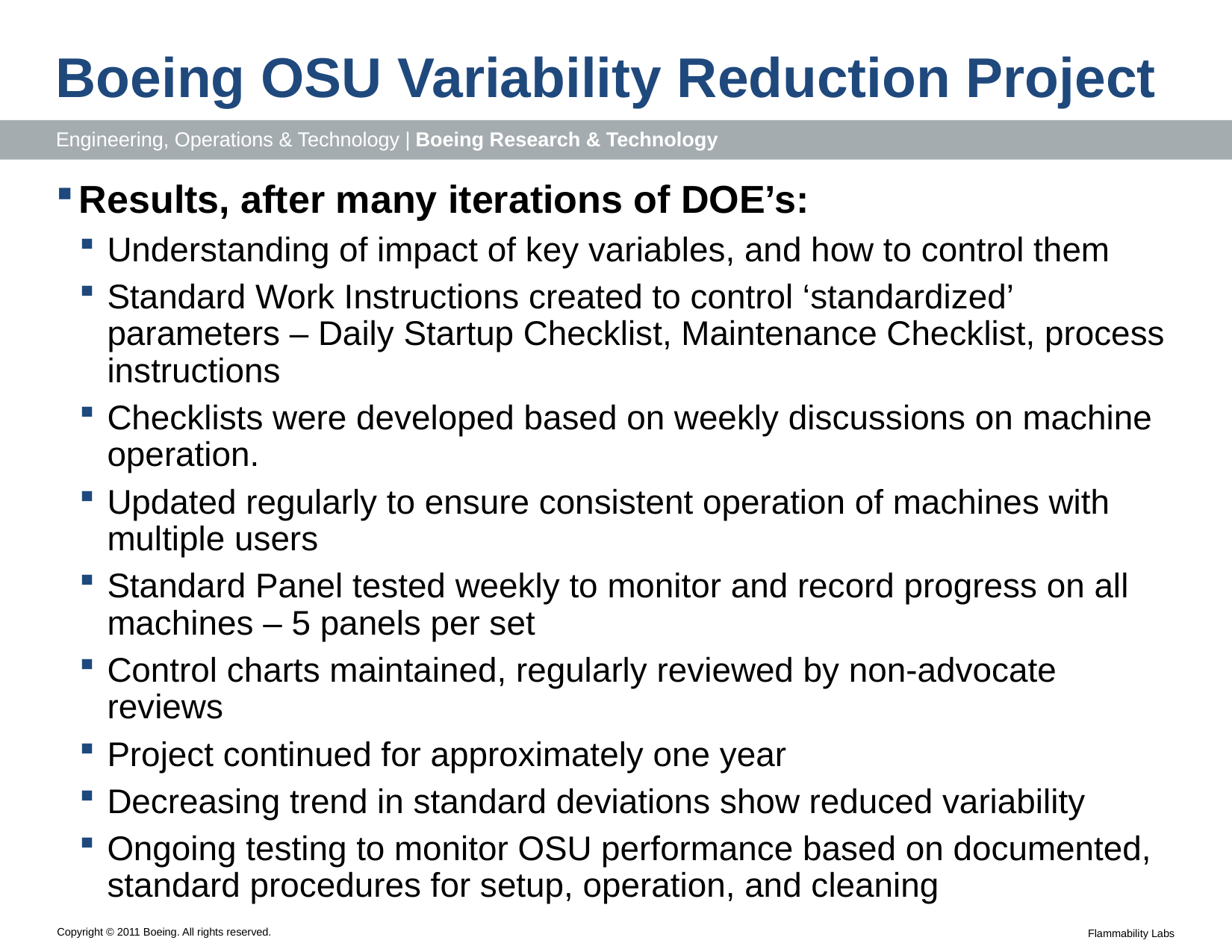

# Boeing OSU Variability Reduction Project
Results, after many iterations of DOE’s:
Understanding of impact of key variables, and how to control them
Standard Work Instructions created to control ‘standardized’ parameters – Daily Startup Checklist, Maintenance Checklist, process instructions
Checklists were developed based on weekly discussions on machine operation.
Updated regularly to ensure consistent operation of machines with multiple users
Standard Panel tested weekly to monitor and record progress on all machines – 5 panels per set
Control charts maintained, regularly reviewed by non-advocate reviews
Project continued for approximately one year
Decreasing trend in standard deviations show reduced variability
Ongoing testing to monitor OSU performance based on documented, standard procedures for setup, operation, and cleaning
Flammability Labs